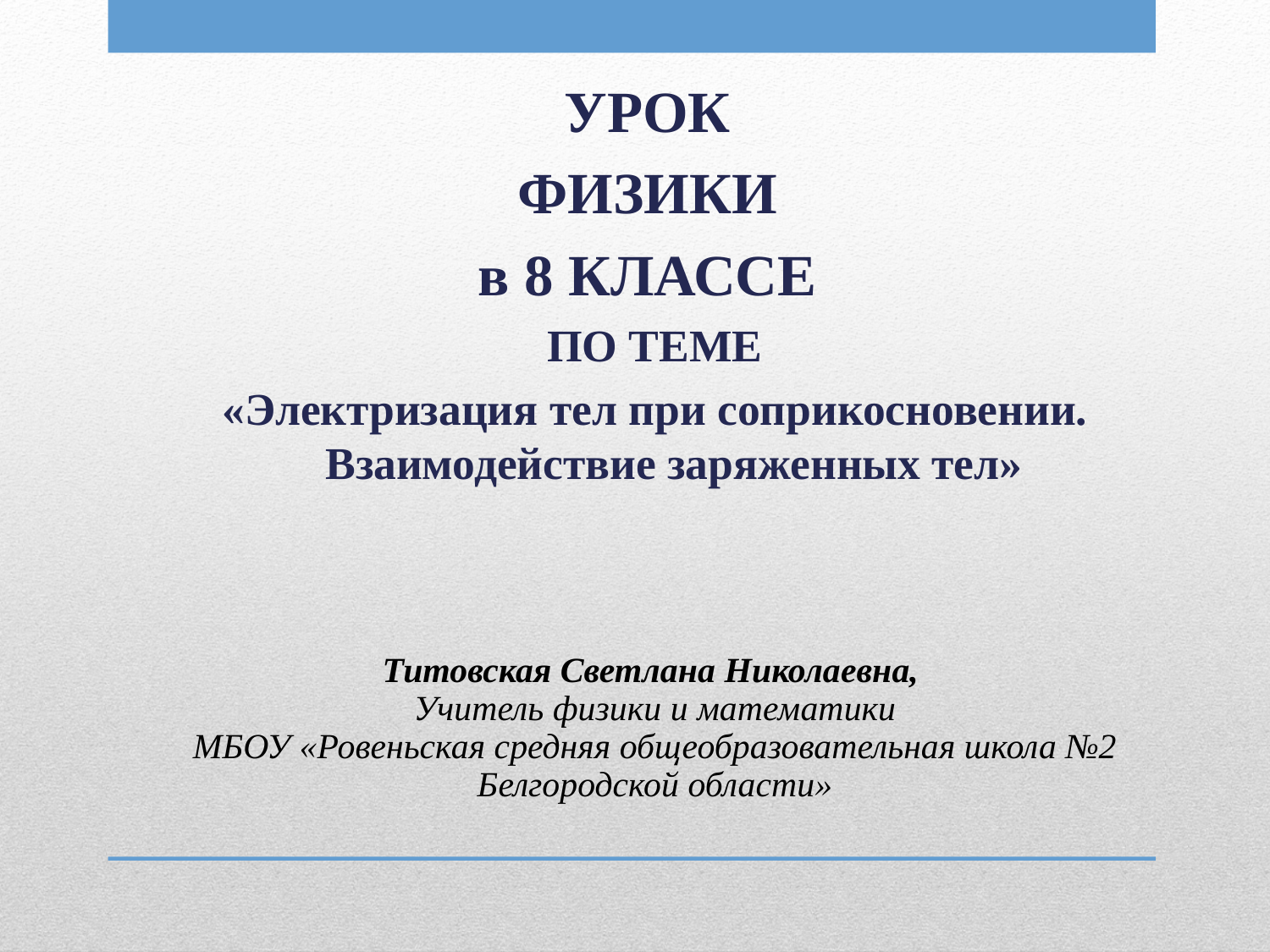

УРОК
ФИЗИКИ
в 8 КЛАССЕ
ПО ТЕМЕ
«Электризация тел при соприкосновении. Взаимодействие заряженных тел»
Титовская Светлана Николаевна,
Учитель физики и математики
МБОУ «Ровеньская средняя общеобразовательная школа №2 Белгородской области»